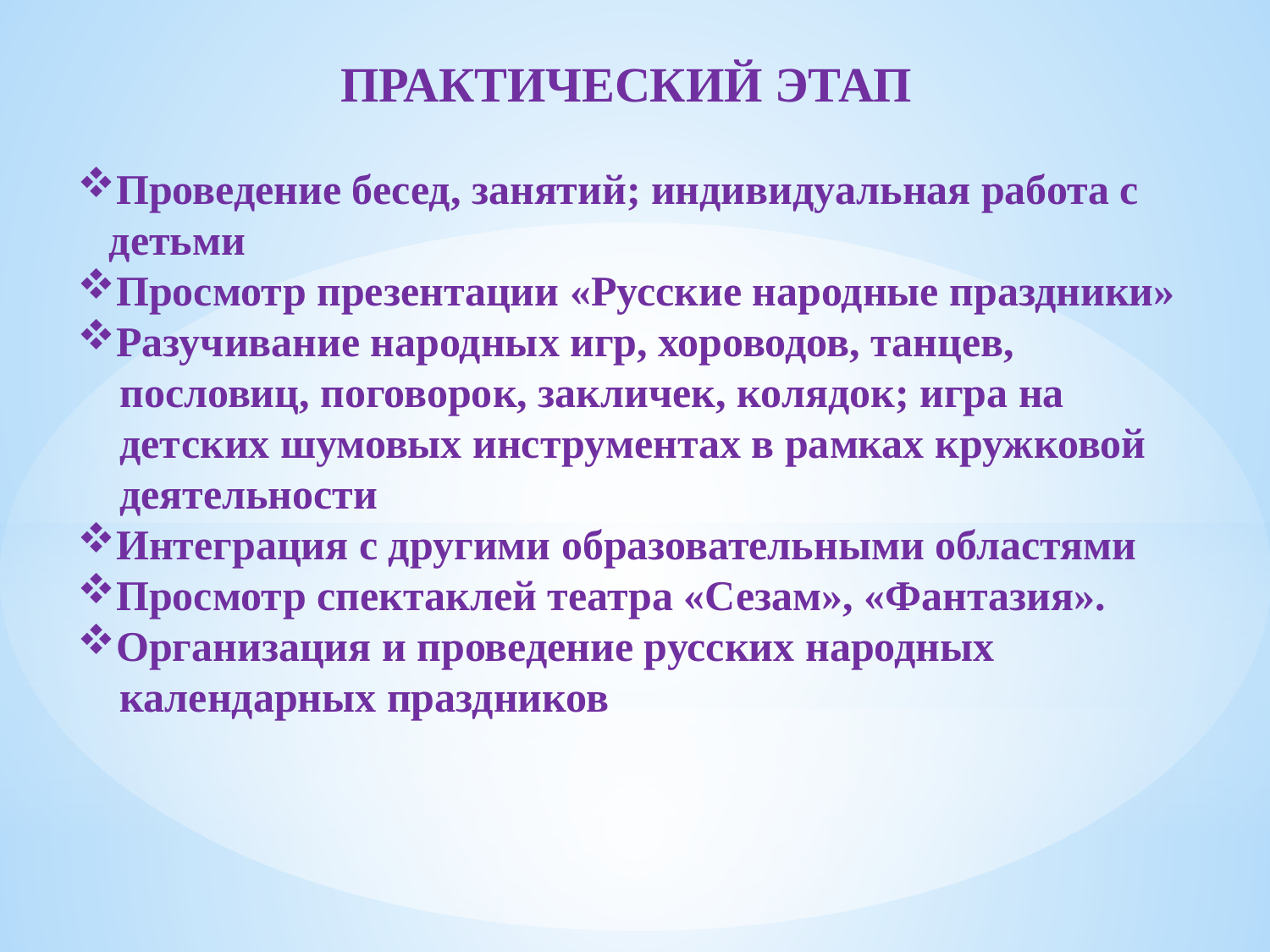

Практический этап
Проведение бесед, занятий; индивидуальная работа с
   детьми
Просмотр презентации «Русские народные праздники»
Разучивание народных игр, хороводов, танцев,
    пословиц, поговорок, закличек, колядок; игра на
    детских шумовых инструментах в рамках кружковой
    деятельности
Интеграция с другими образовательными областями
Просмотр спектаклей театра «Сезам», «Фантазия».
Организация и проведение русских народных
    календарных праздников